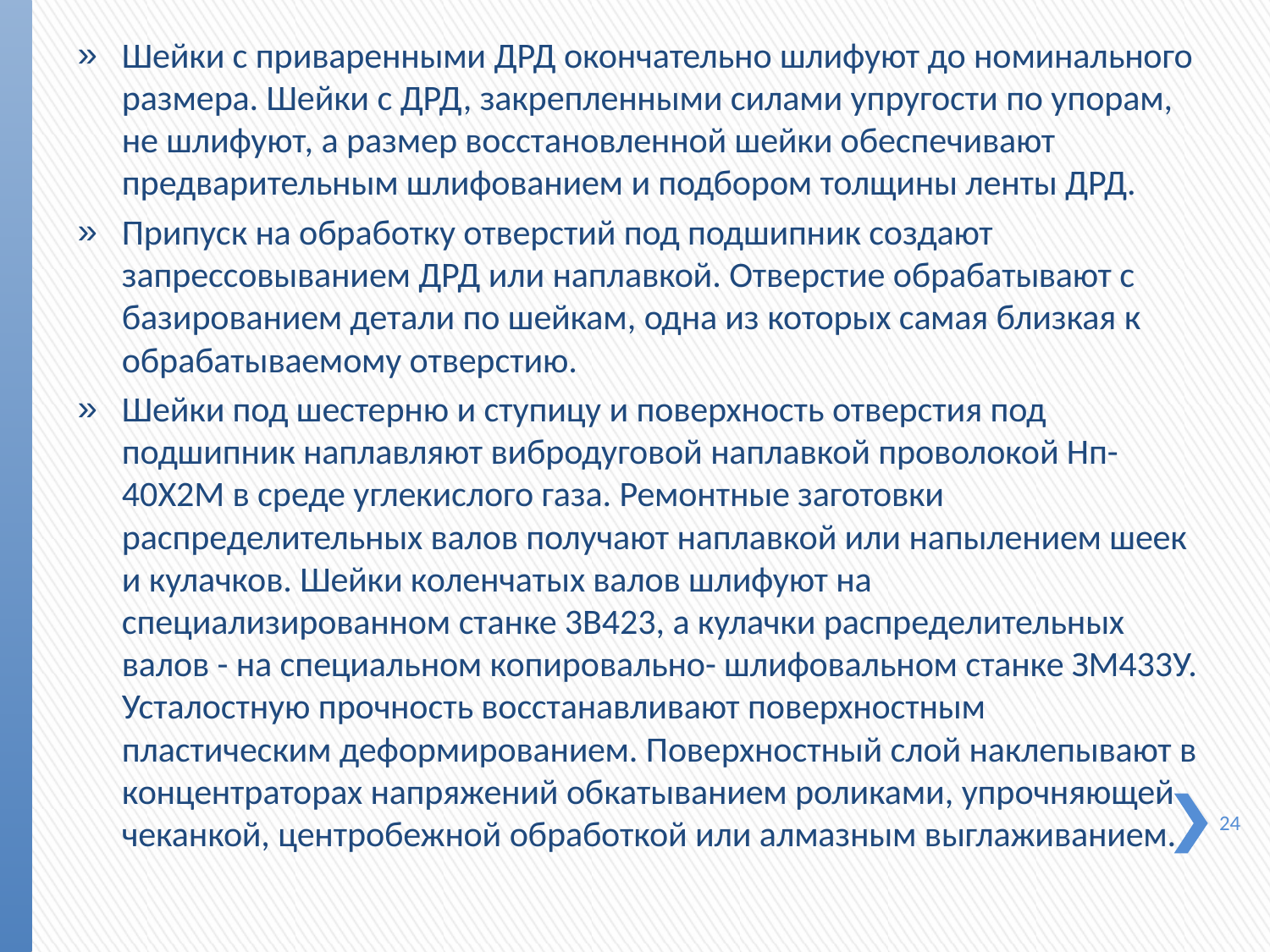

Шейки с приваренными ДРД окончательно шлифуют до номинального размера. Шейки с ДРД, закрепленными силами упругости по упорам, не шлифуют, а размер восстановленной шейки обеспечивают предварительным шлифованием и под­бором толщины ленты ДРД.
Припуск на обработку отверстий под подшипник создают запрессовыванием ДРД или наплавкой. Отверстие обрабаты­вают с базированием детали по шейкам, одна из которых са­мая близкая к обрабатываемому отверстию.
Шейки под шестерню и ступицу и поверхность отверстия под подшипник наплавляют вибродуговой наплавкой прово­локой Нп-40Х2М в среде углекислого газа. Ремонтные заго­товки распределительных валов получают наплавкой или напылением шеек и кулачков. Шейки коленчатых валов шли­фуют на специализированном станке 3B423, а кулачки рас­пределительных валов - на специальном копировально- шлифовальном станке ЗМ433У. Усталостную прочность вос­станавливают поверхностным пластическим деформировани­ем. Поверхностный слой наклепывают в концентраторах на­пряжений обкатыванием роликами, упрочняющей чеканкой, центробежной обработкой или алмазным выглаживанием.

24